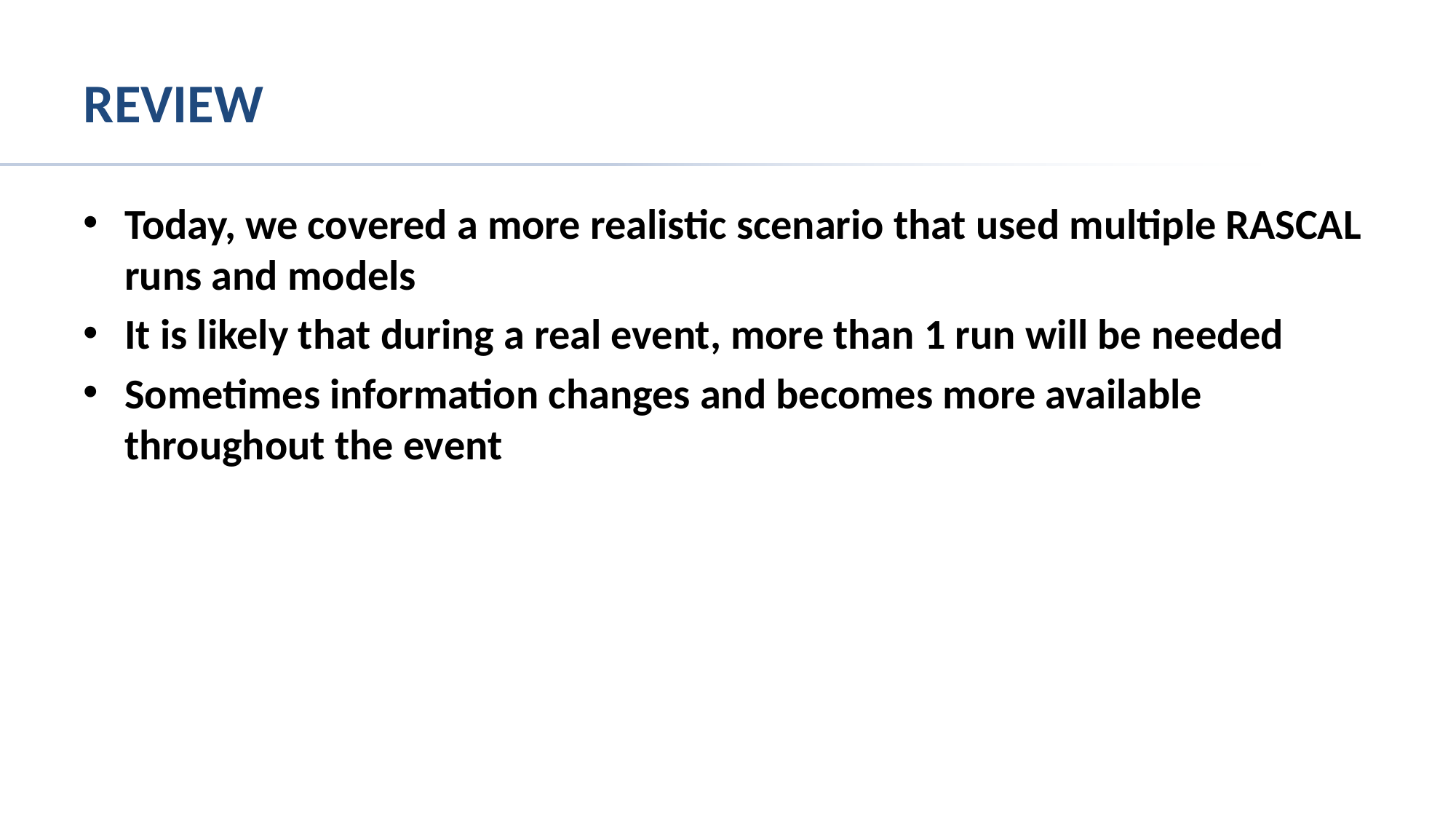

# Review
Today, we covered a more realistic scenario that used multiple RASCAL runs and models
It is likely that during a real event, more than 1 run will be needed
Sometimes information changes and becomes more available throughout the event